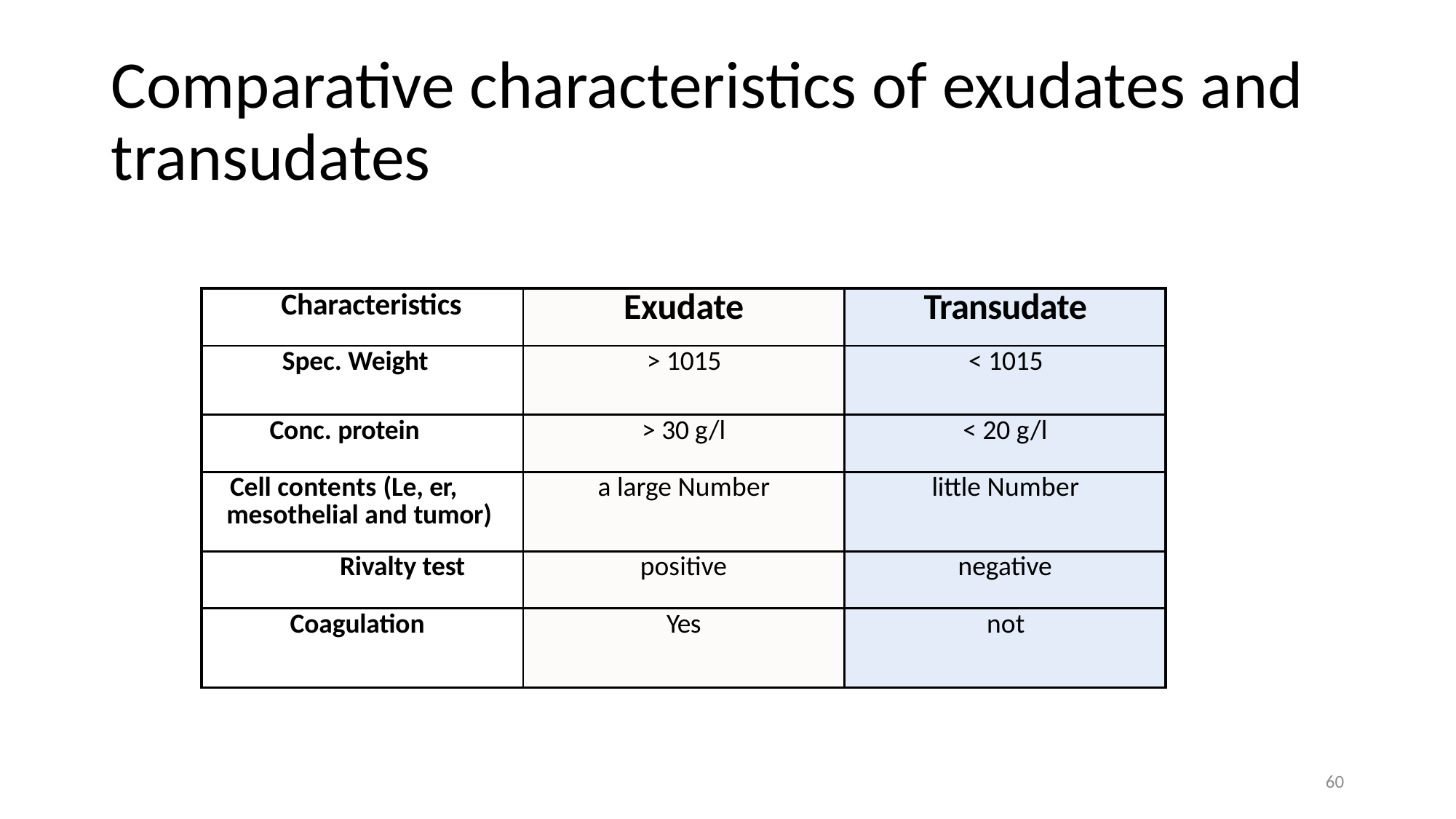

# Comparative characteristics of exudates and transudates
| Characteristics | Exudate | Transudate |
| --- | --- | --- |
| Spec. Weight | > 1015 | < 1015 |
| Conc. protein | > 30 g/l | < 20 g/l |
| Cell contents (Le, er, mesothelial and tumor) | a large Number | little Number |
| Rivalty test | positive | negative |
| Coagulation | Yes | not |
60